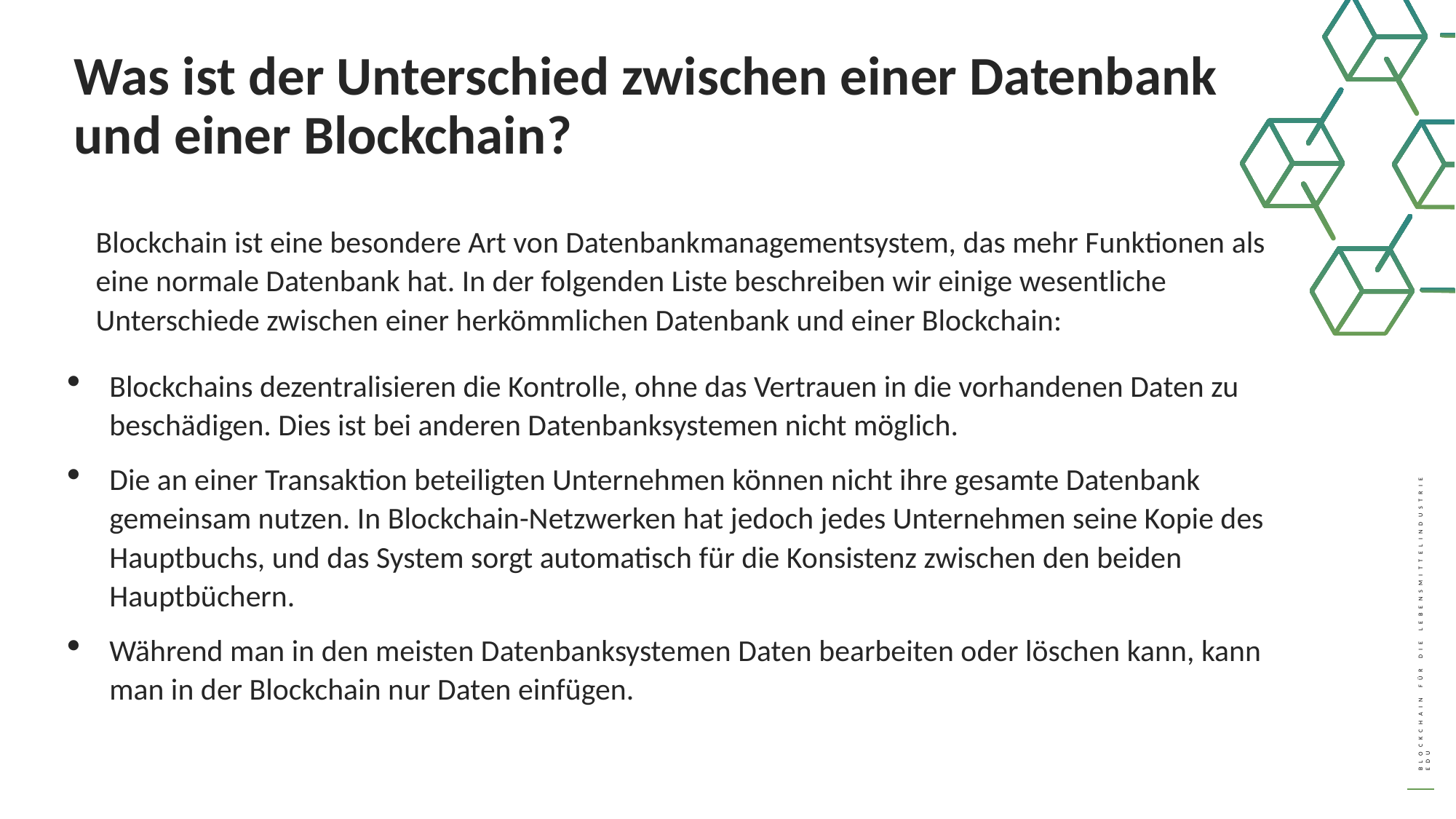

Was ist der Unterschied zwischen einer Datenbank und einer Blockchain?
	Blockchain ist eine besondere Art von Datenbankmanagementsystem, das mehr Funktionen als eine normale Datenbank hat. In der folgenden Liste beschreiben wir einige wesentliche Unterschiede zwischen einer herkömmlichen Datenbank und einer Blockchain:
Blockchains dezentralisieren die Kontrolle, ohne das Vertrauen in die vorhandenen Daten zu beschädigen. Dies ist bei anderen Datenbanksystemen nicht möglich.
Die an einer Transaktion beteiligten Unternehmen können nicht ihre gesamte Datenbank gemeinsam nutzen. In Blockchain-Netzwerken hat jedoch jedes Unternehmen seine Kopie des Hauptbuchs, und das System sorgt automatisch für die Konsistenz zwischen den beiden Hauptbüchern.
Während man in den meisten Datenbanksystemen Daten bearbeiten oder löschen kann, kann man in der Blockchain nur Daten einfügen.